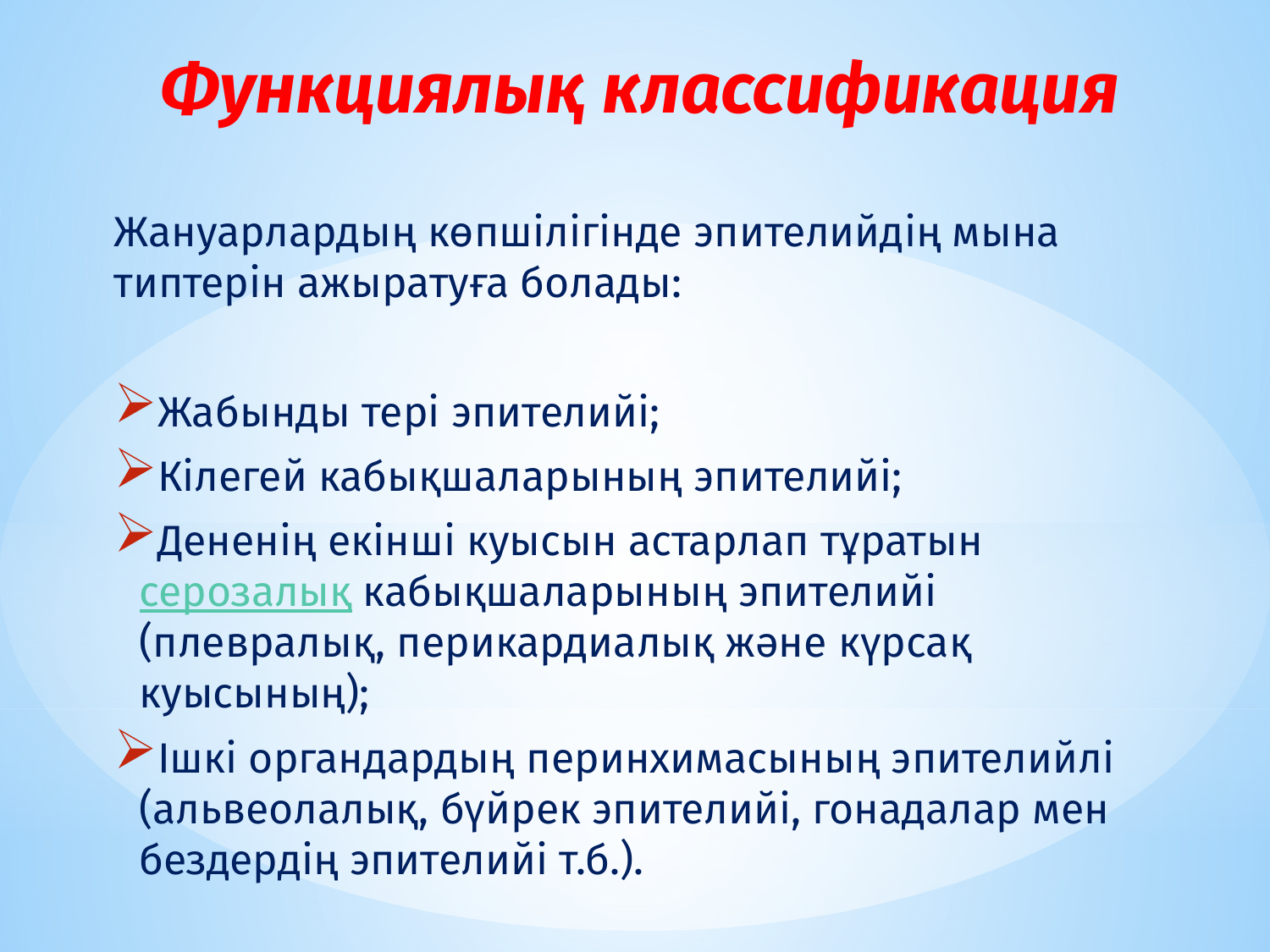

# Функциялық классификация
Жануарлардың көпшілігінде эпителийдің мына типтерін ажыратуға болады:

Жабынды тері эпителийі;
Кілегей кабықшаларының эпителийі;
Дененің екінші куысын астарлап тұратын серозалық кабықшаларының эпителийі (плевралық, перикардиалық және күрсақ куысының);
Ішкі органдардың перинхимасының эпителийлі (альвеолалық, бүйрек эпителийі, гонадалар мен бездердің эпителийі т.б.).